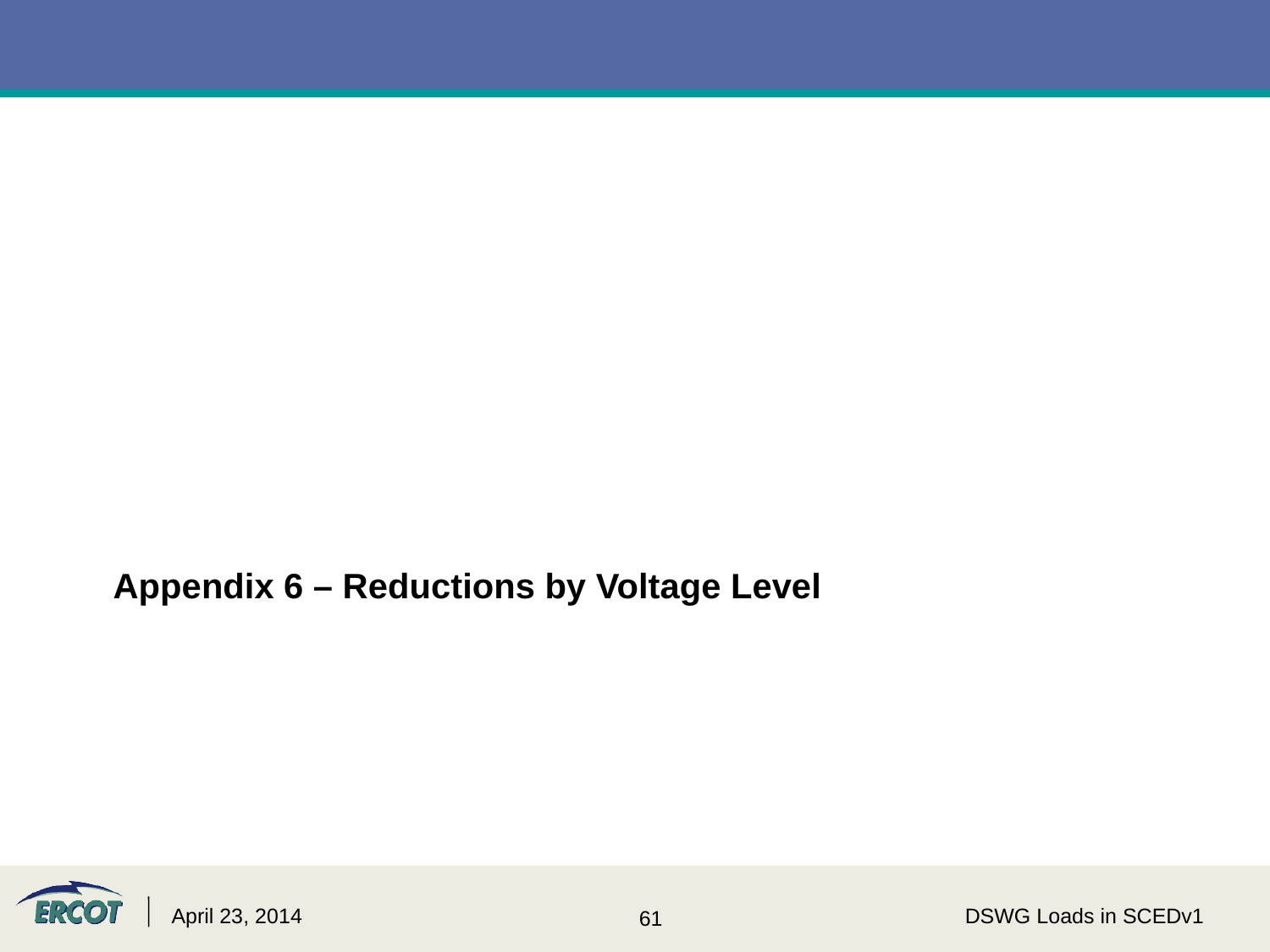

Appendix 6 – Reductions by Voltage Level
#
April 23, 2014
DSWG Loads in SCEDv1